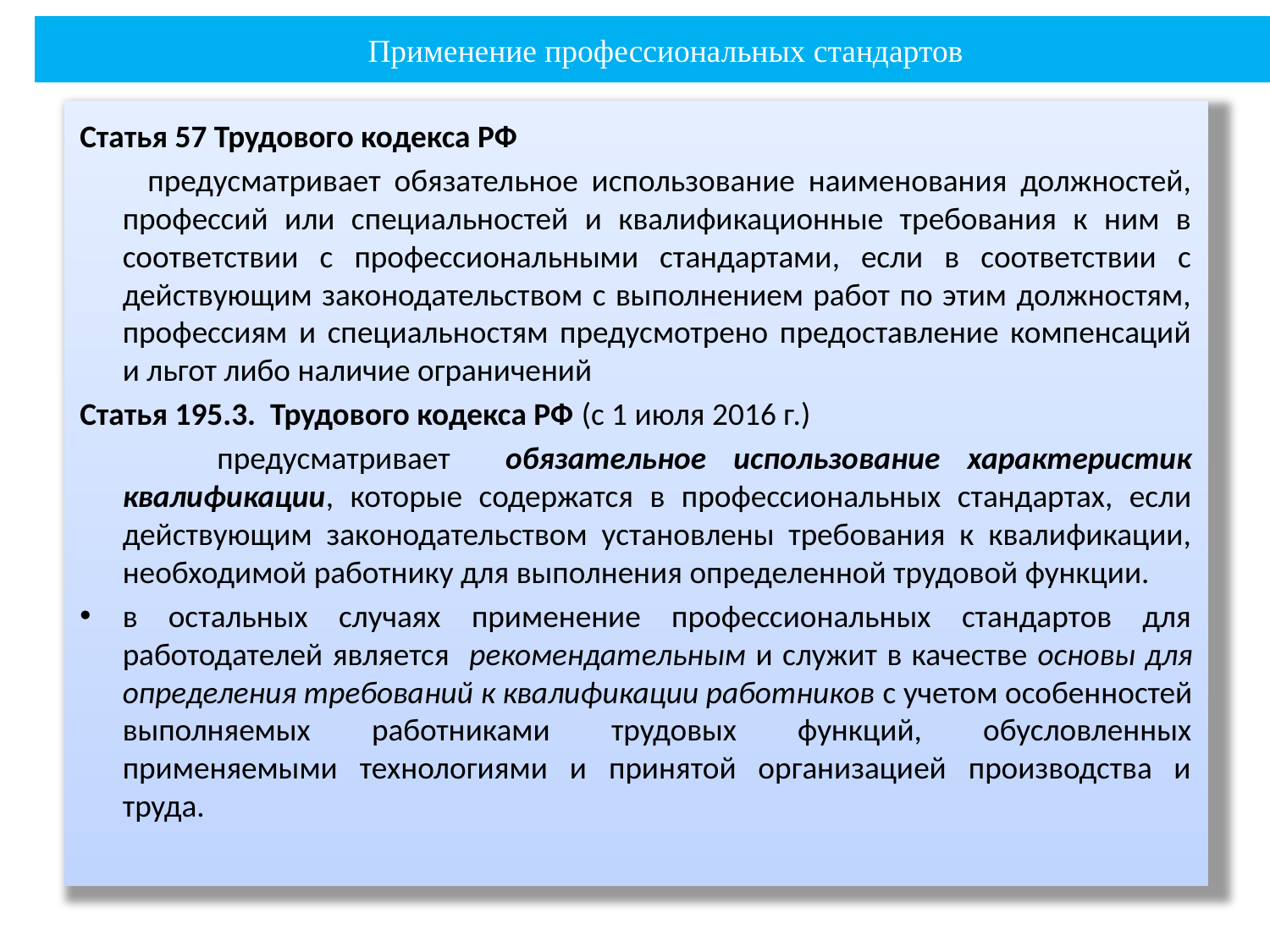

Применение профессиональных стандартов
Статья 57 Трудового кодекса РФ
     предусматривает обязательное использование наименования должностей, профессий или специальностей и квалификационные требования к ним в соответствии с профессиональными стандартами, если в соответствии с действующим законодательством с выполнением работ по этим должностям, профессиям и специальностям предусмотрено предоставление компенсаций и льгот либо наличие ограничений
Статья 195.3.  Трудового кодекса РФ (с 1 июля 2016 г.)
     предусматривает  обязательное использование характеристик квалификации, которые содержатся в профессиональных стандартах, если действующим законодательством установлены требования к квалификации, необходимой работнику для выполнения определенной трудовой функции.
в остальных случаях применение профессиональных стандартов для работодателей является  рекомендательным и служит в качестве основы для определения требований к квалификации работников с учетом особенностей выполняемых работниками трудовых функций, обусловленных применяемыми технологиями и принятой организацией производства и труда.